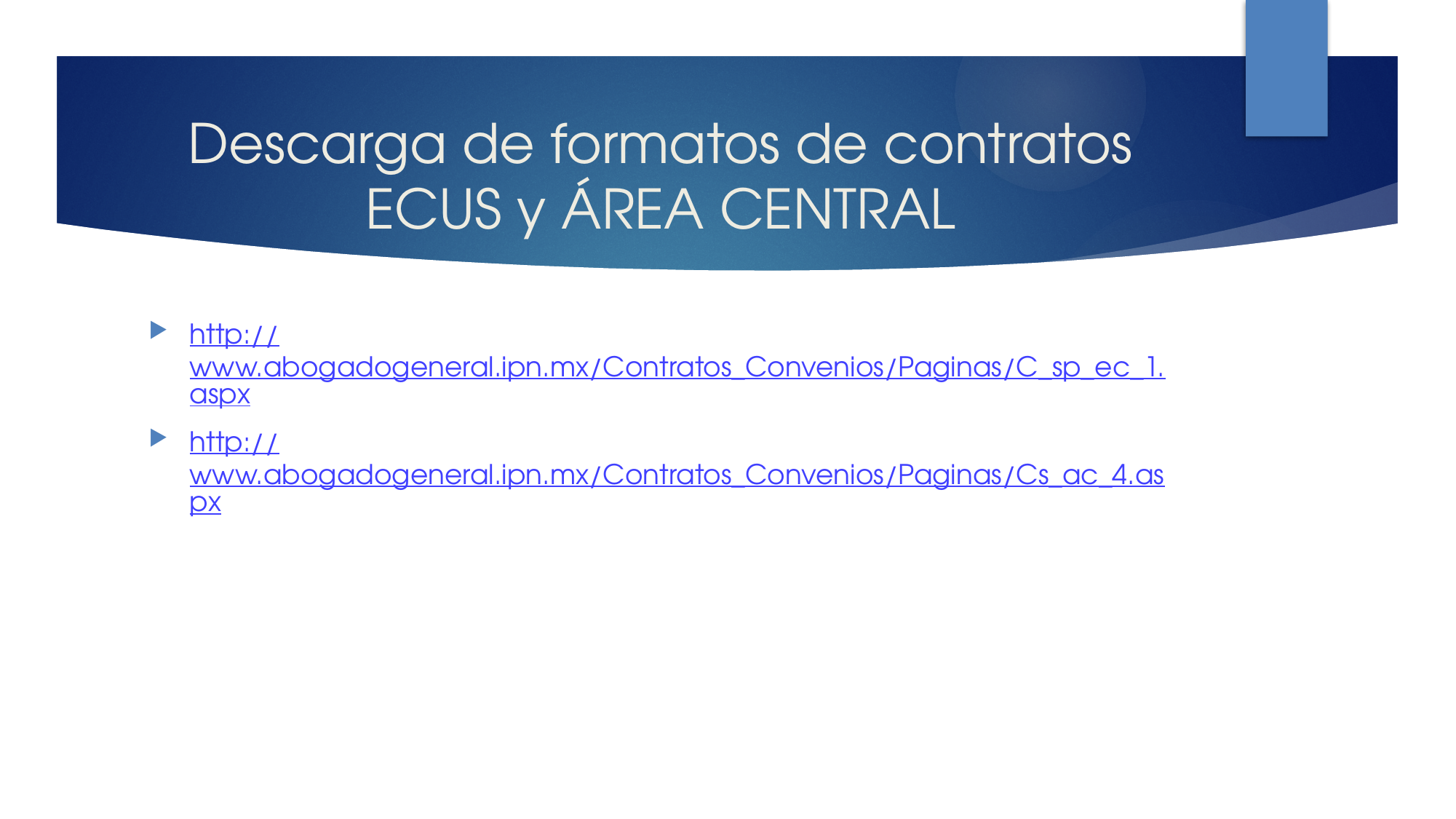

# Descarga de formatos de contratos ECUS y ÁREA CENTRAL
http://www.abogadogeneral.ipn.mx/Contratos_Convenios/Paginas/C_sp_ec_1.aspx
http://www.abogadogeneral.ipn.mx/Contratos_Convenios/Paginas/Cs_ac_4.aspx